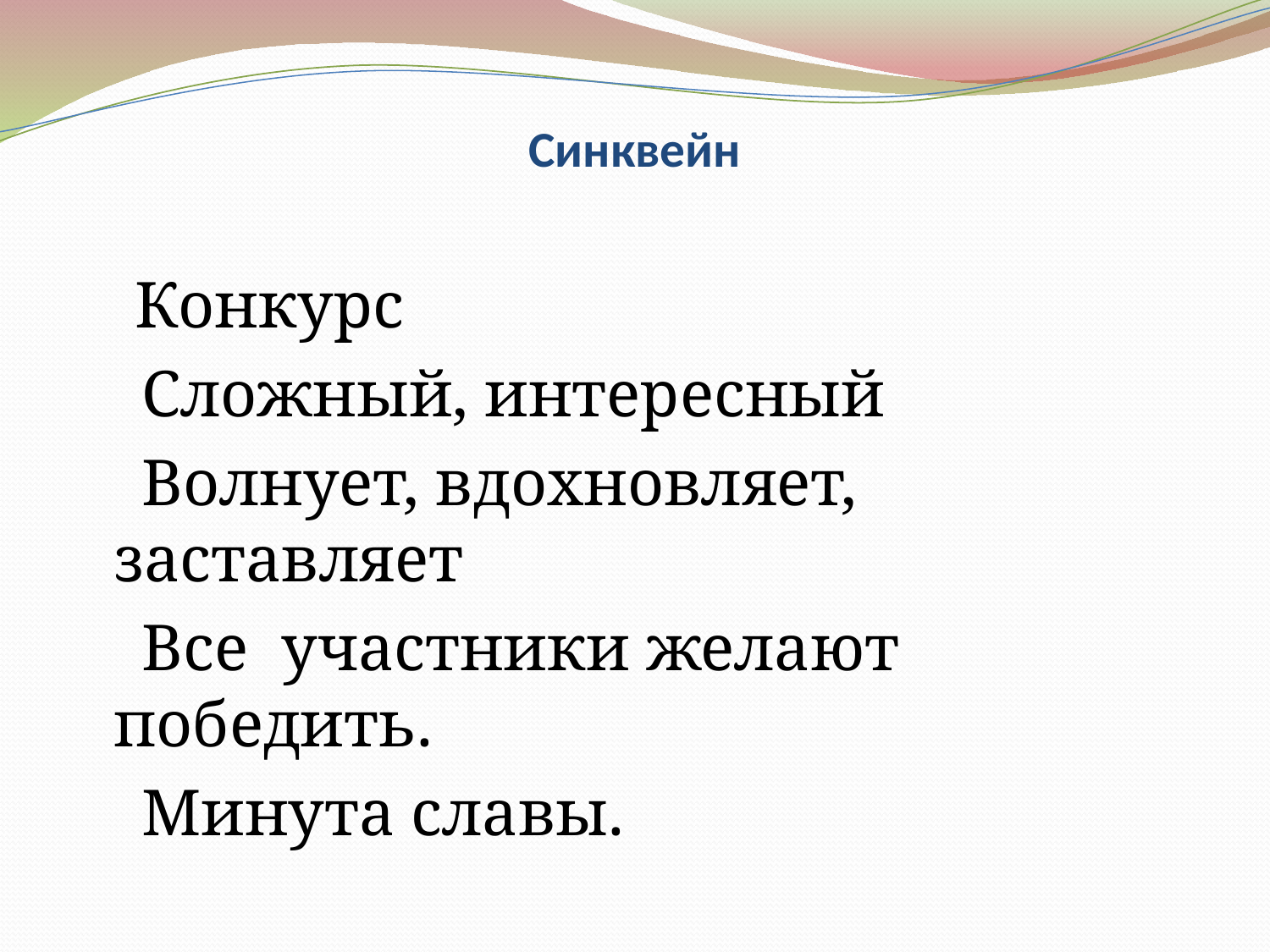

# Синквейн
     Конкурс
    Сложный, интересный
    Волнует, вдохновляет, заставляет
    Все  участники желают победить.
    Минута славы.